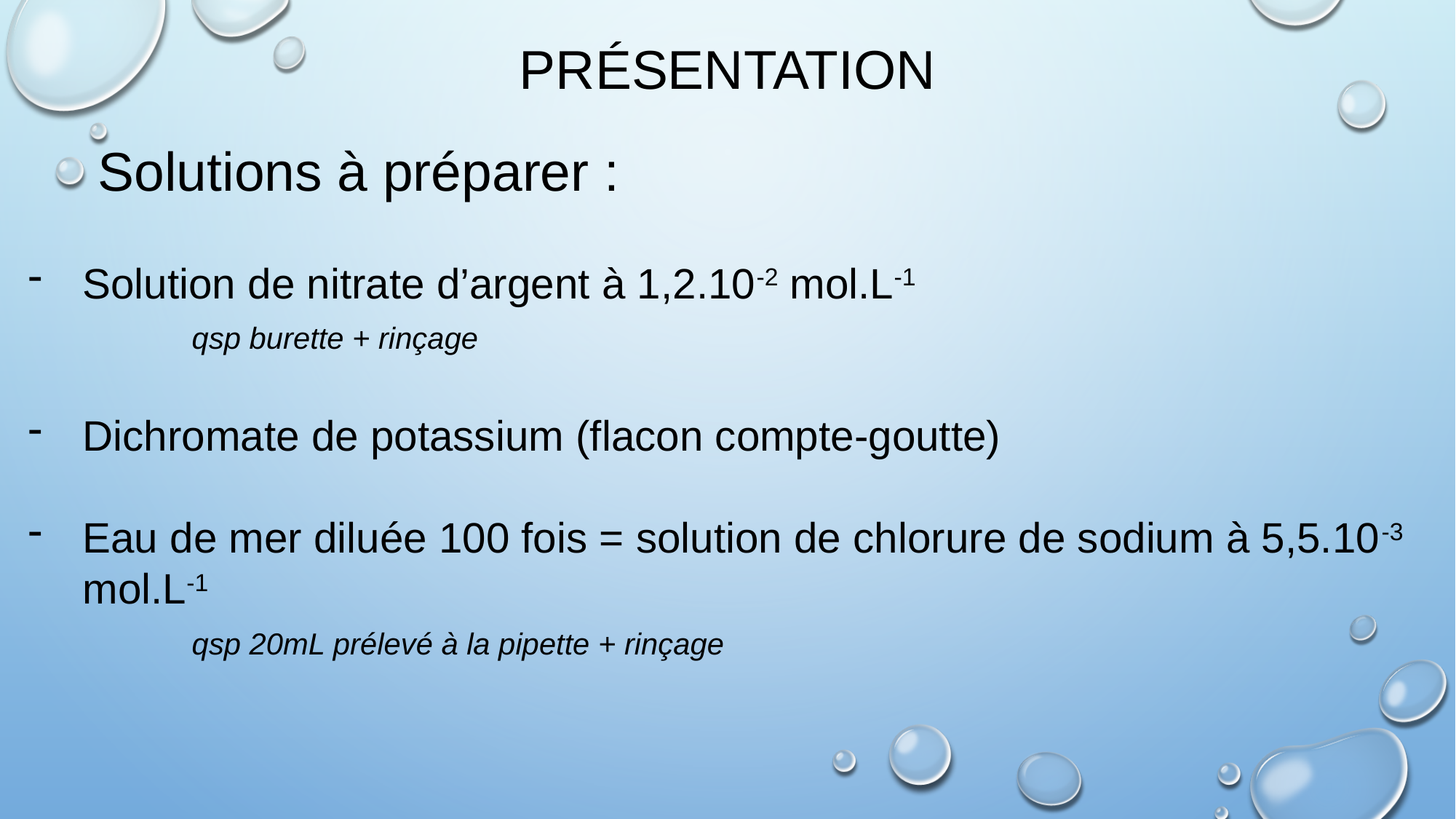

# présentation
Solutions à préparer :
Solution de nitrate d’argent à 1,2.10-2 mol.L-1
	qsp burette + rinçage

Dichromate de potassium (flacon compte-goutte)

Eau de mer diluée 100 fois = solution de chlorure de sodium à 5,5.10-3 mol.L-1
	qsp 20mL prélevé à la pipette + rinçage